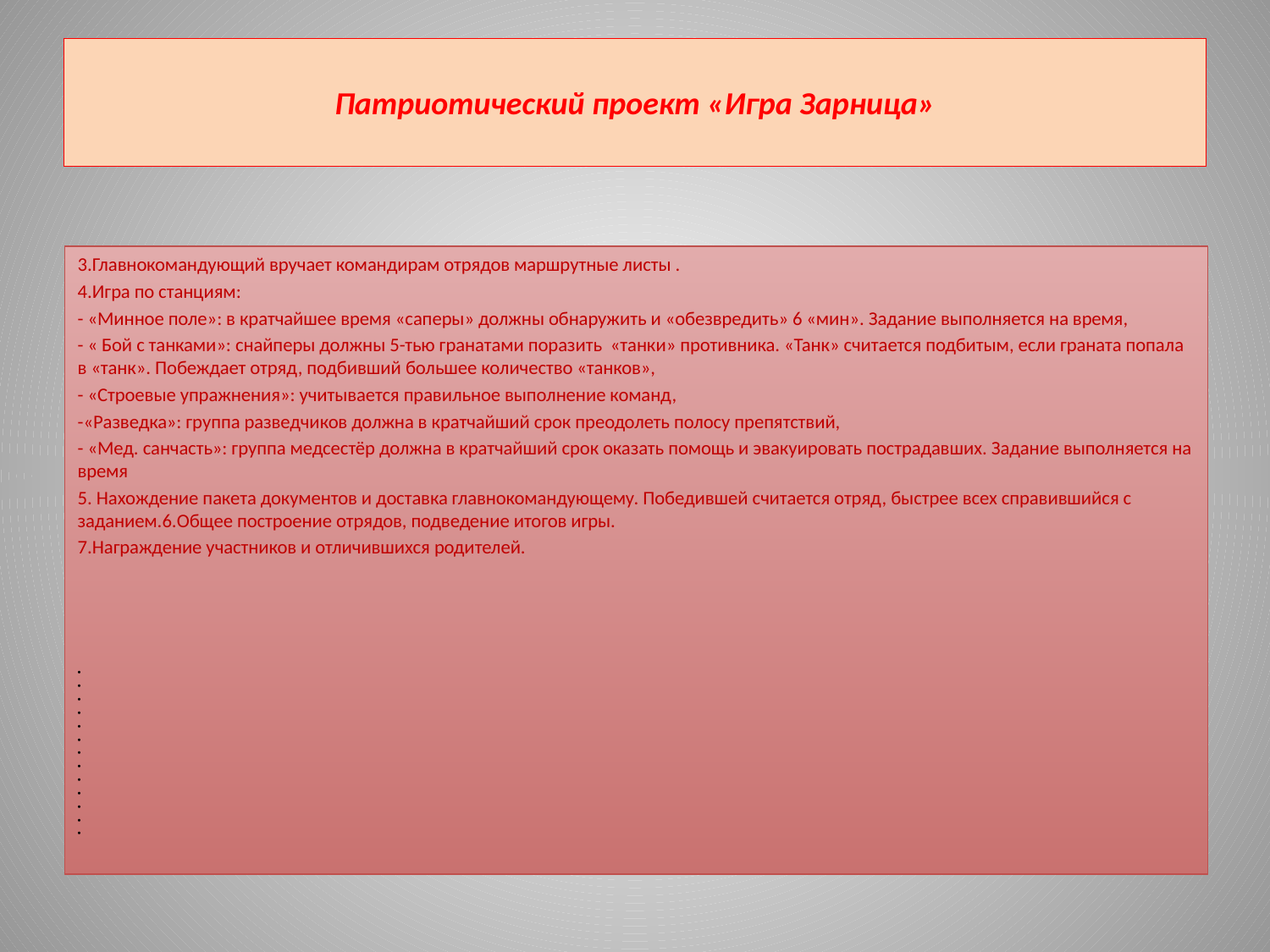

# Патриотический проект «Игра Зарница»
3.Главнокомандующий вручает командирам отрядов маршрутные листы .
4.Игра по станциям:
- «Минное поле»: в кратчайшее время «саперы» должны обнаружить и «обезвредить» 6 «мин». Задание выполняется на время,
- « Бой с танками»: снайперы должны 5-тью гранатами поразить  «танки» противника. «Танк» считается подбитым, если граната попала в «танк». Побеждает отряд, подбивший большее количество «танков»,
- «Строевые упражнения»: учитывается правильное выполнение команд,
-«Разведка»: группа разведчиков должна в кратчайший срок преодолеть полосу препятствий,
- «Мед. санчасть»: группа медсестёр должна в кратчайший срок оказать помощь и эвакуировать пострадавших. Задание выполняется на время
5. Нахождение пакета документов и доставка главнокомандующему. Победившей считается отряд, быстрее всех справившийся с заданием.6.Общее построение отрядов, подведение итогов игры.
7.Награждение участников и отличившихся родителей.